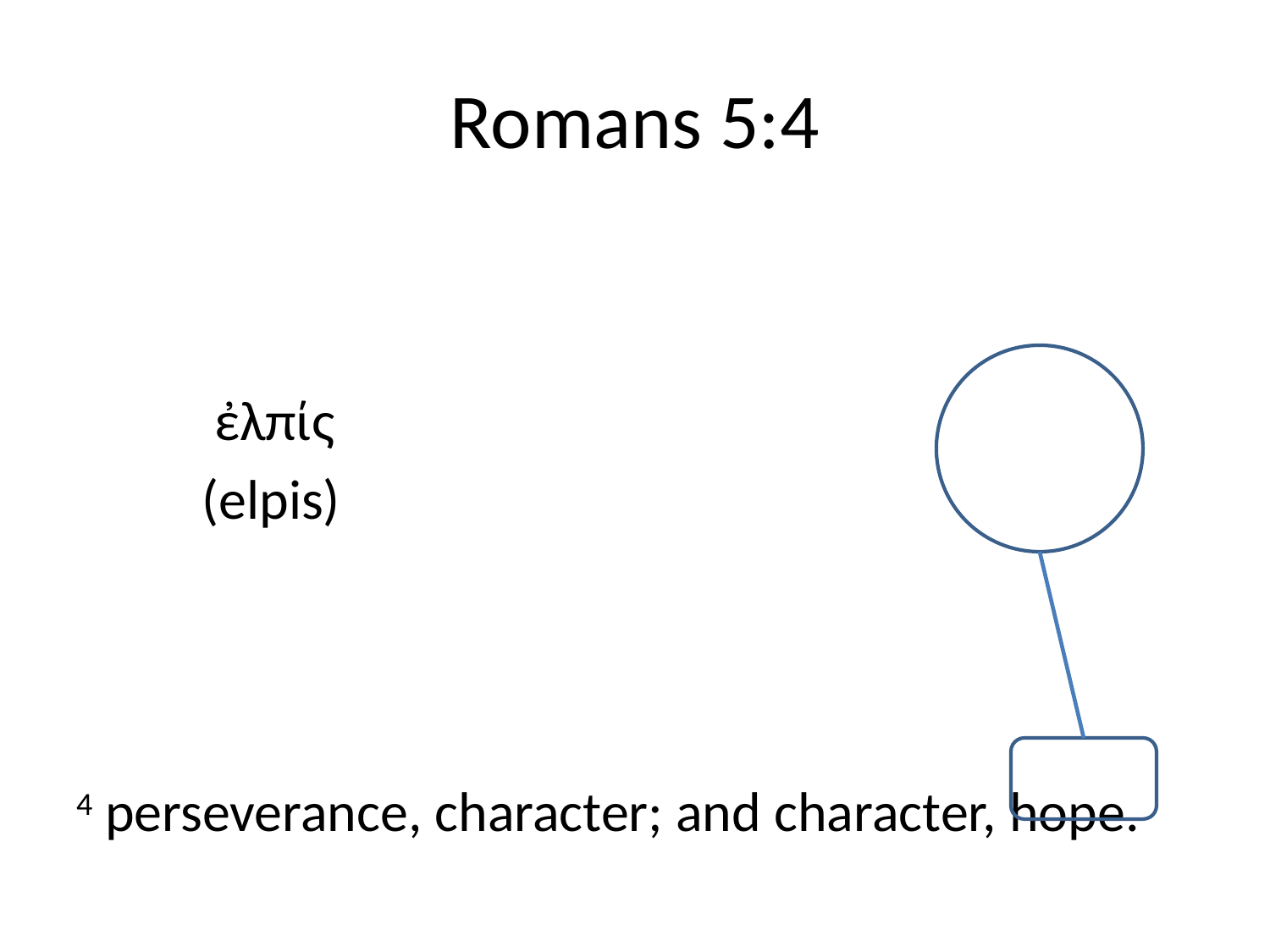

# Romans 5:4

							 ἐλπίς
							(elpis)

4 perseverance, character; and character, hope.